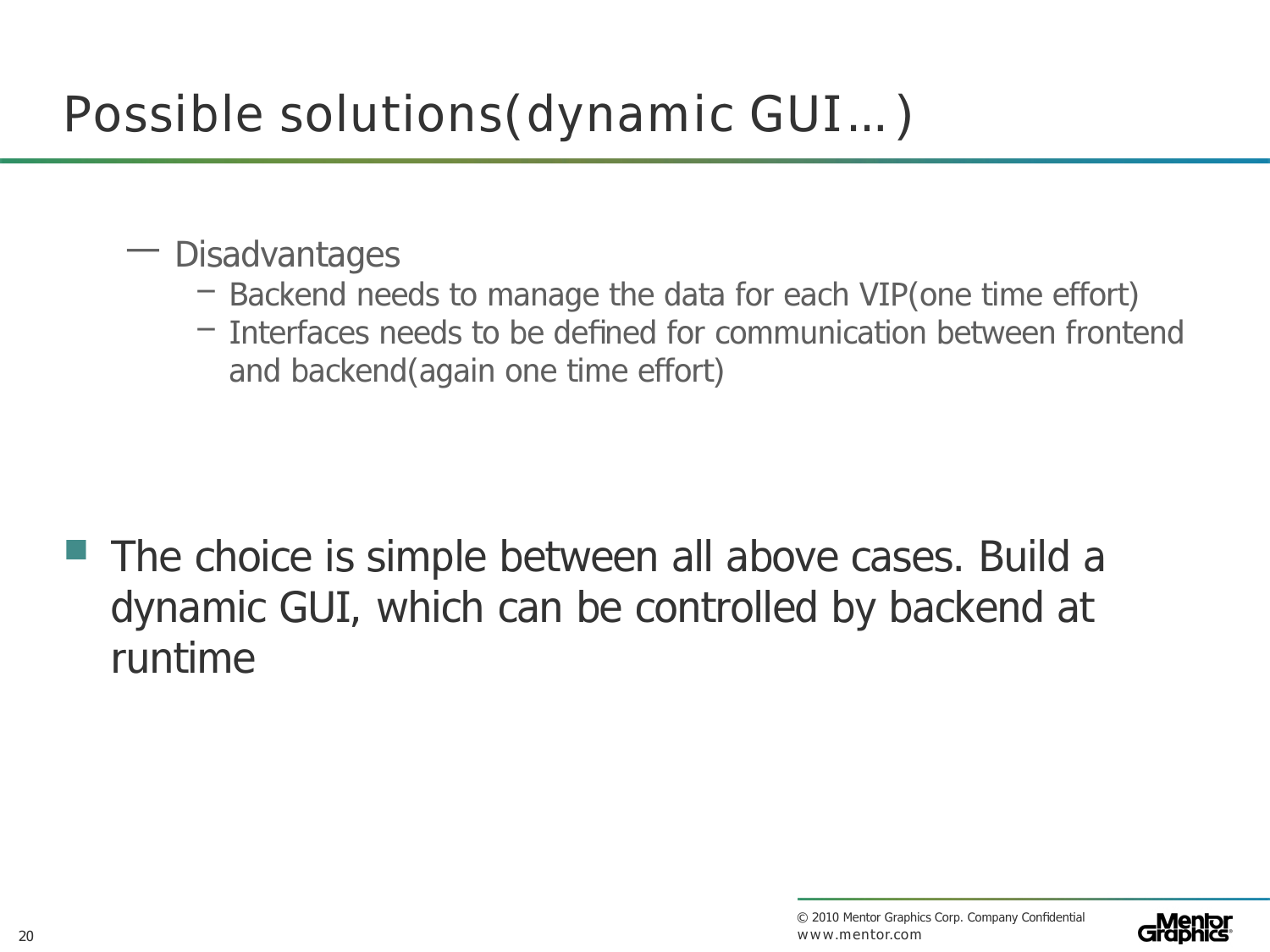

# Possible solutions(dynamic GUI…)

Disadvantages
Backend needs to manage the data for each VIP(one time effort)
Interfaces needs to be defined for communication between frontend and backend(again one time effort)

The choice is simple between all above cases. Build a dynamic GUI, which can be controlled by backend at runtime

20